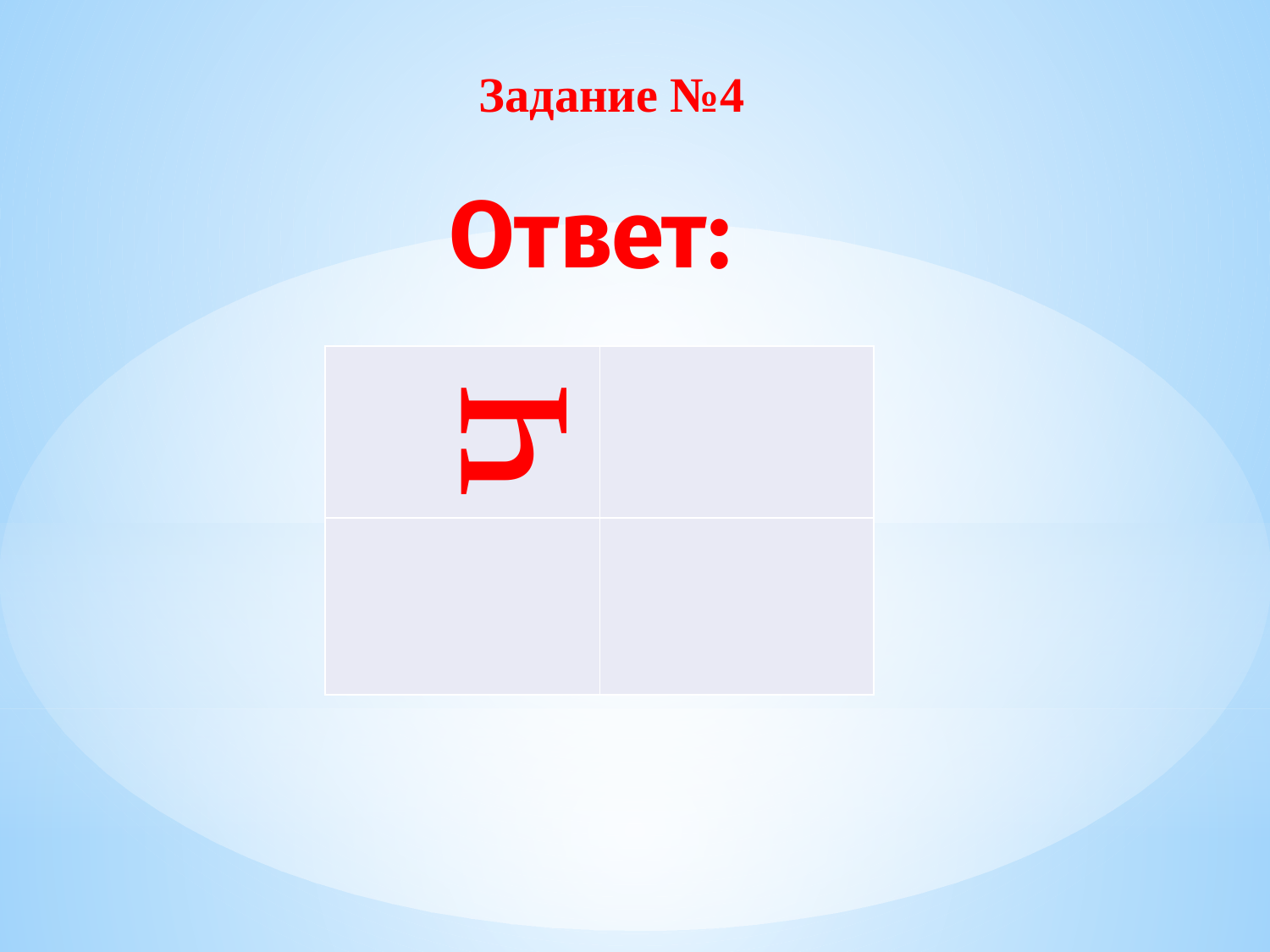

Задание №4
Ответ:
| ч |  |
| --- | --- |
|  |  |